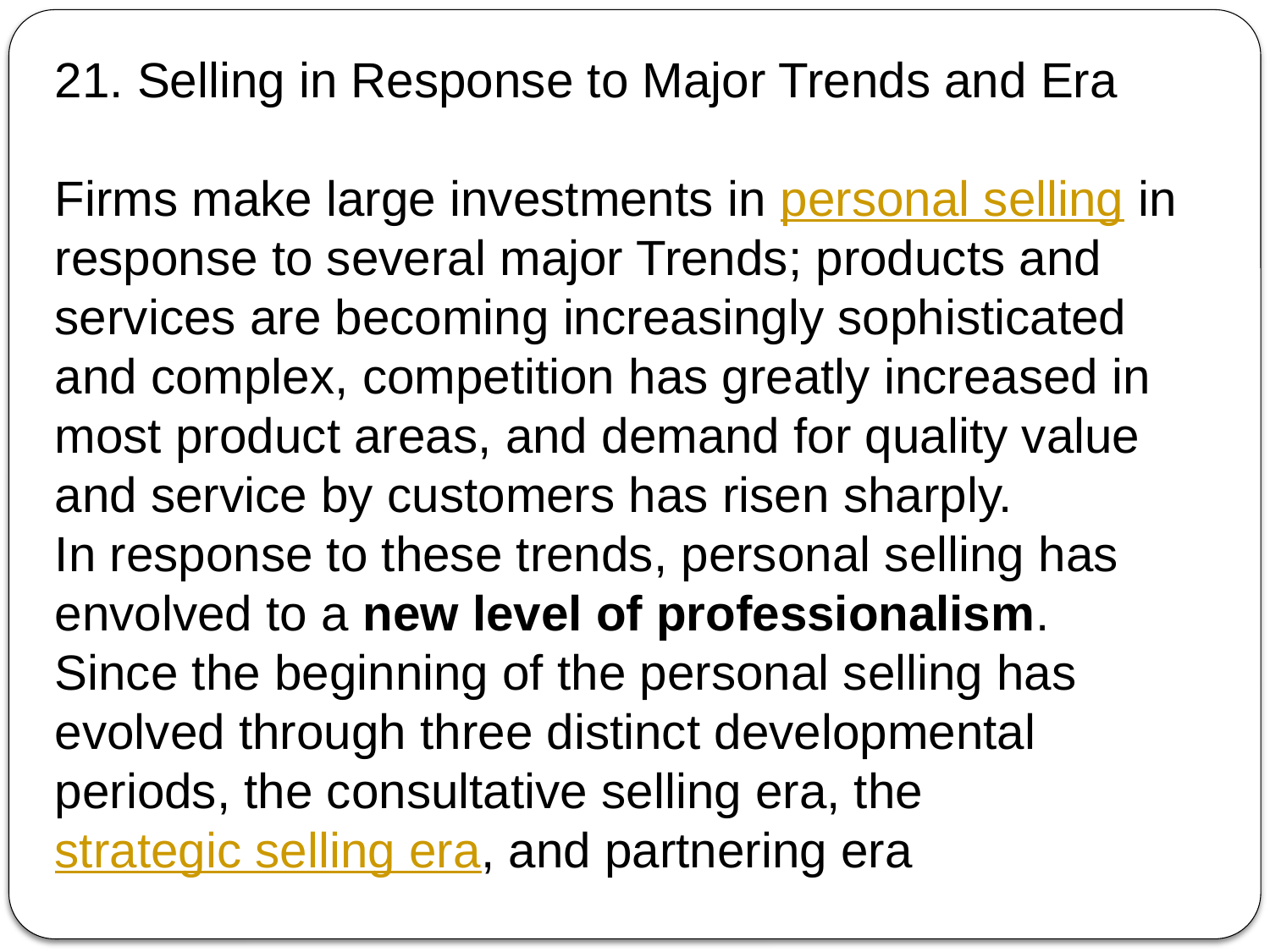

21. Selling in Response to Major Trends and Era

Firms make large investments in personal selling in response to several major Trends; products and services are becoming increasingly sophisticated and complex, competition has greatly increased in most product areas, and demand for quality value and service by customers has risen sharply.
In response to these trends, personal selling has envolved to a new level of professionalism.
Since the beginning of the personal selling has evolved through three distinct developmental periods, the consultative selling era, the strategic selling era, and partnering era